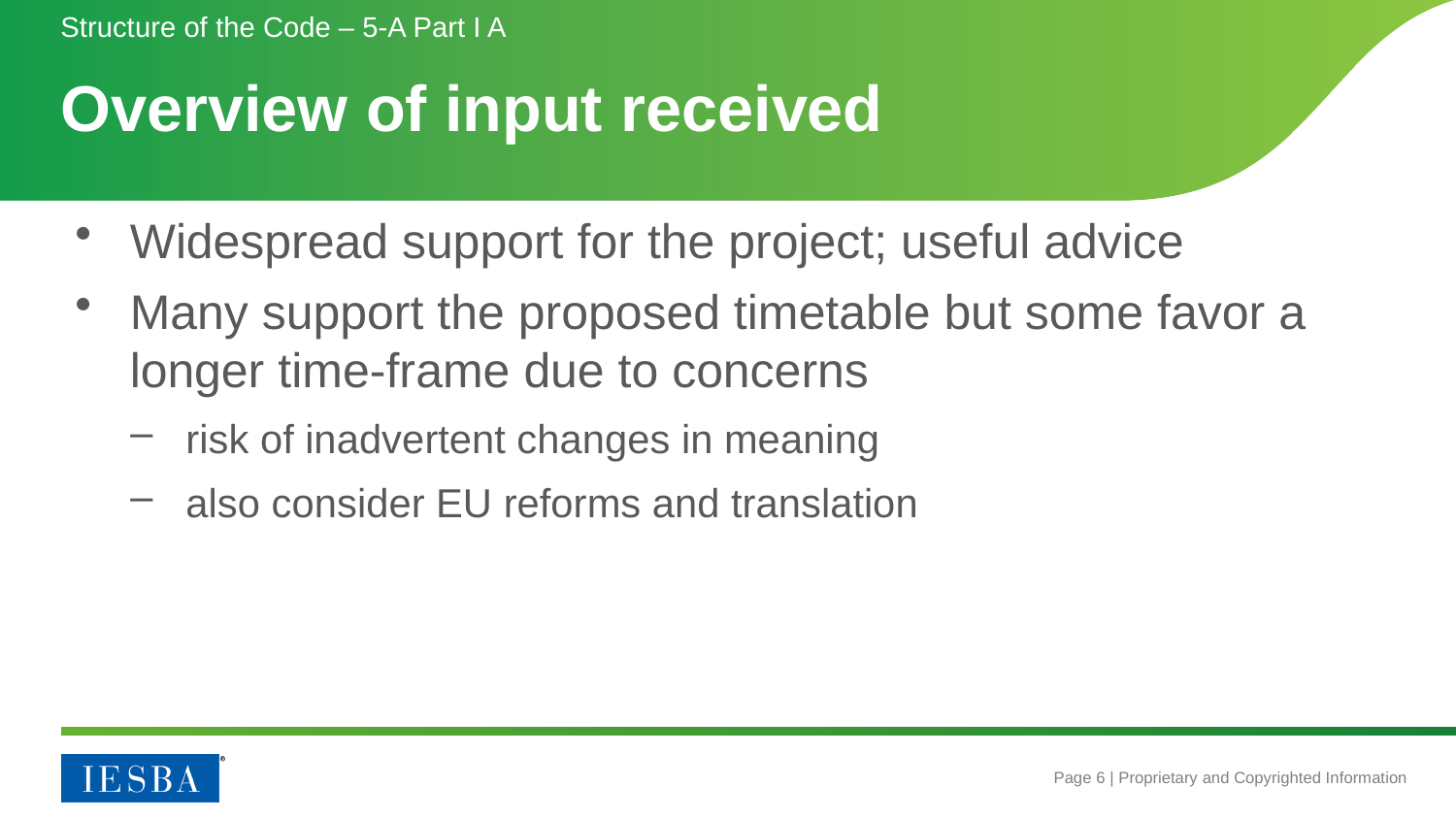

Structure of the Code – 5-A Part I A

# Overview of input received
Widespread support for the project; useful advice
Many support the proposed timetable but some favor a longer time-frame due to concerns
risk of inadvertent changes in meaning
also consider EU reforms and translation